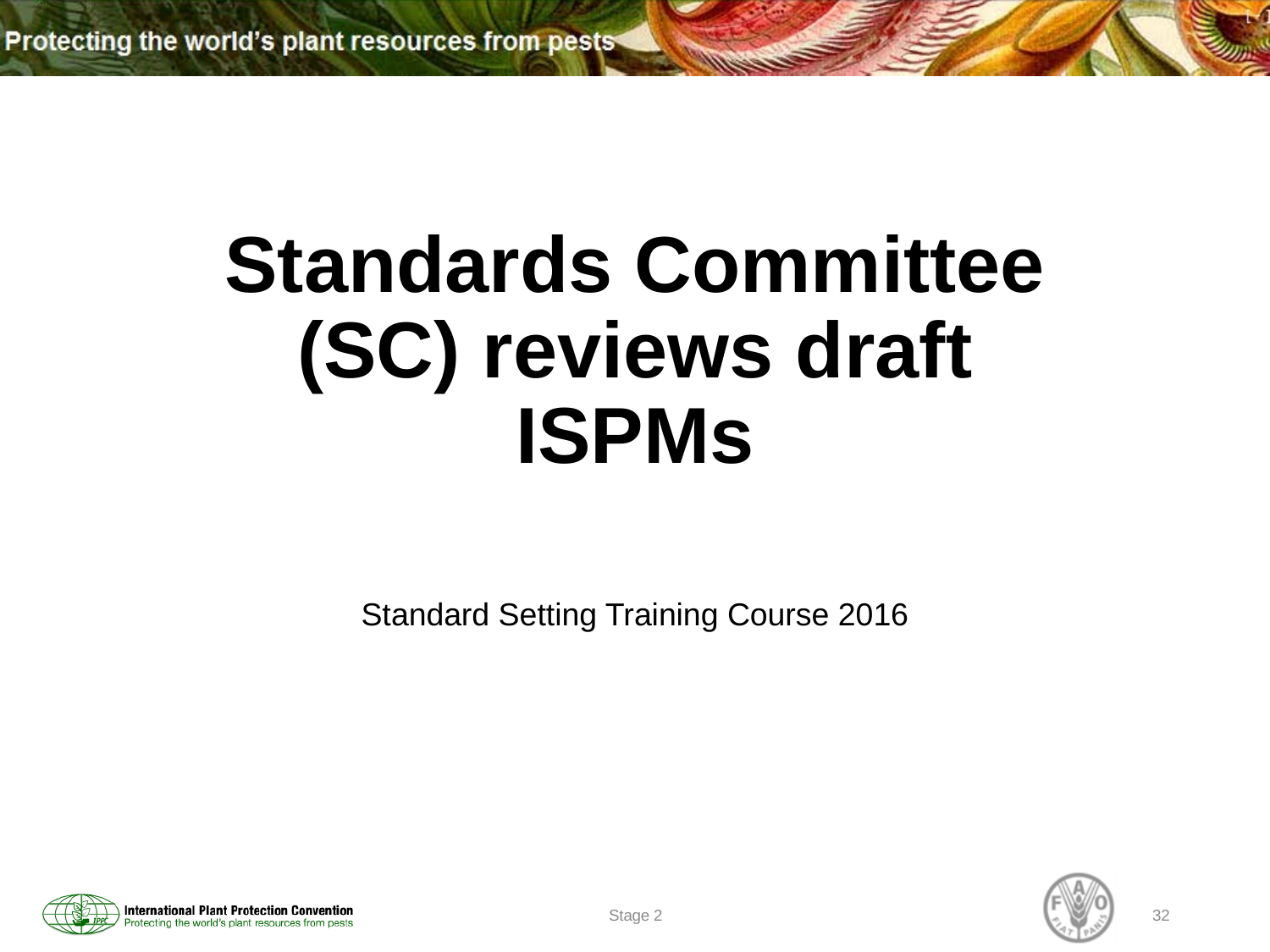

# Standards Committee (SC) reviews draft ISPMs
Standard Setting Training Course 2016
Stage 2
32